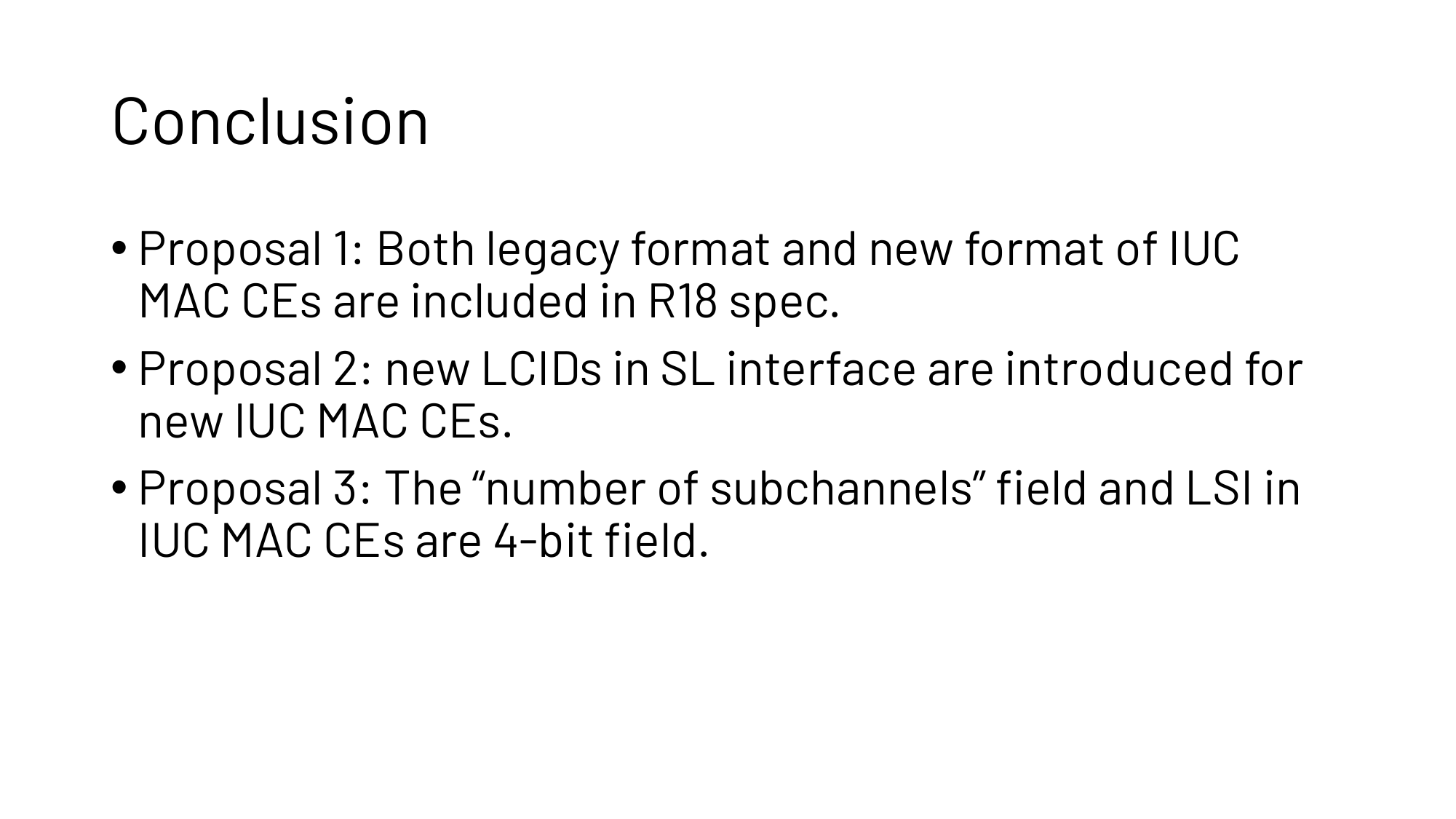

# Conclusion
Proposal 1: Both legacy format and new format of IUC MAC CEs are included in R18 spec.
Proposal 2: new LCIDs in SL interface are introduced for new IUC MAC CEs.
Proposal 3: The “number of subchannels” field and LSI in IUC MAC CEs are 4-bit field.